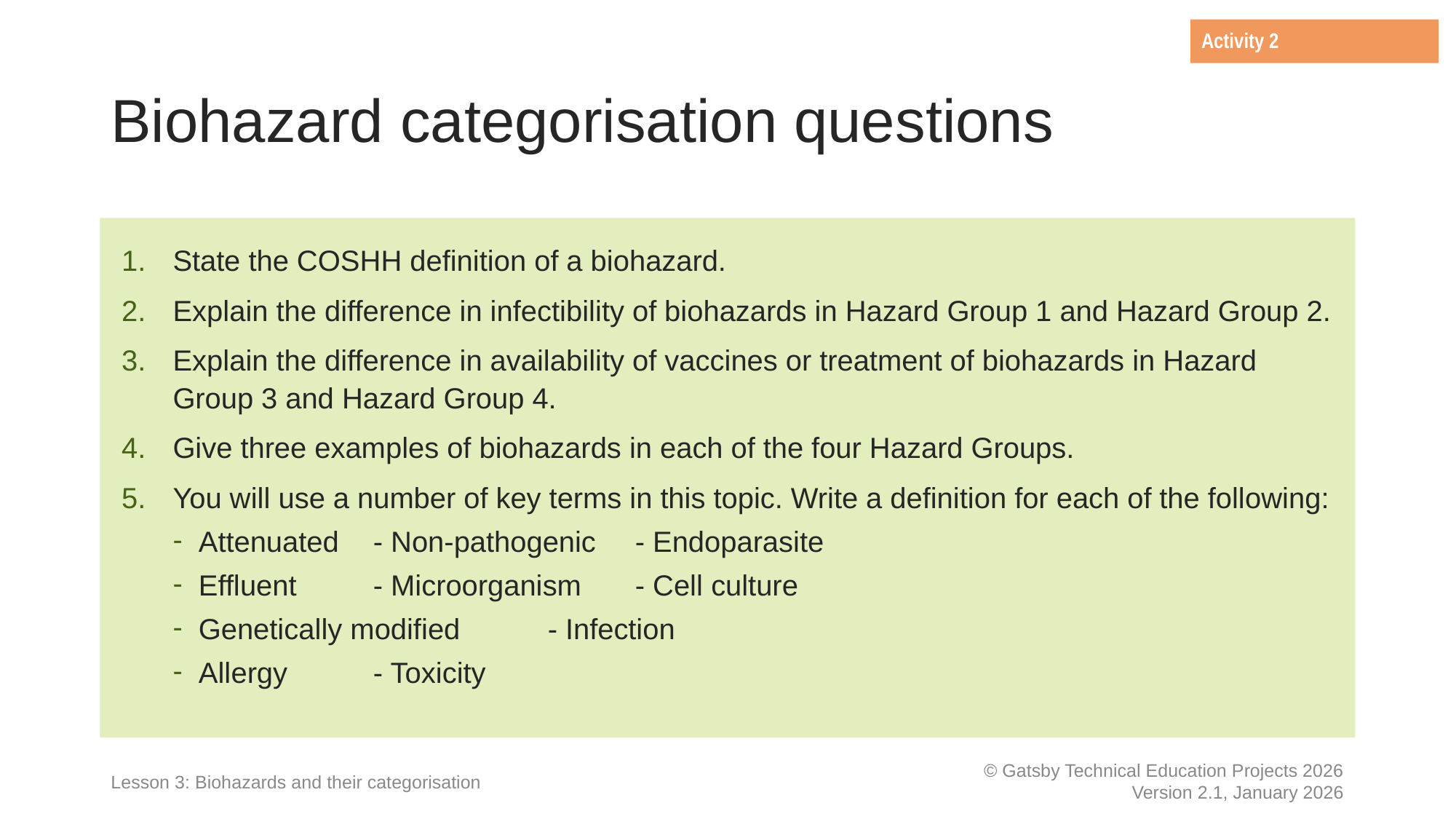

Activity 2
# Biohazard categorisation questions
State the COSHH definition of a biohazard.
Explain the difference in infectibility of biohazards in Hazard Group 1 and Hazard Group 2.
Explain the difference in availability of vaccines or treatment of biohazards in Hazard Group 3 and Hazard Group 4.
Give three examples of biohazards in each of the four Hazard Groups.
You will use a number of key terms in this topic. Write a definition for each of the following:
Attenuated		- Non-pathogenic	- Endoparasite
Effluent			- Microorganism		- Cell culture
Genetically modified	- Infection
Allergy			- Toxicity
Lesson 3: Biohazards and their categorisation